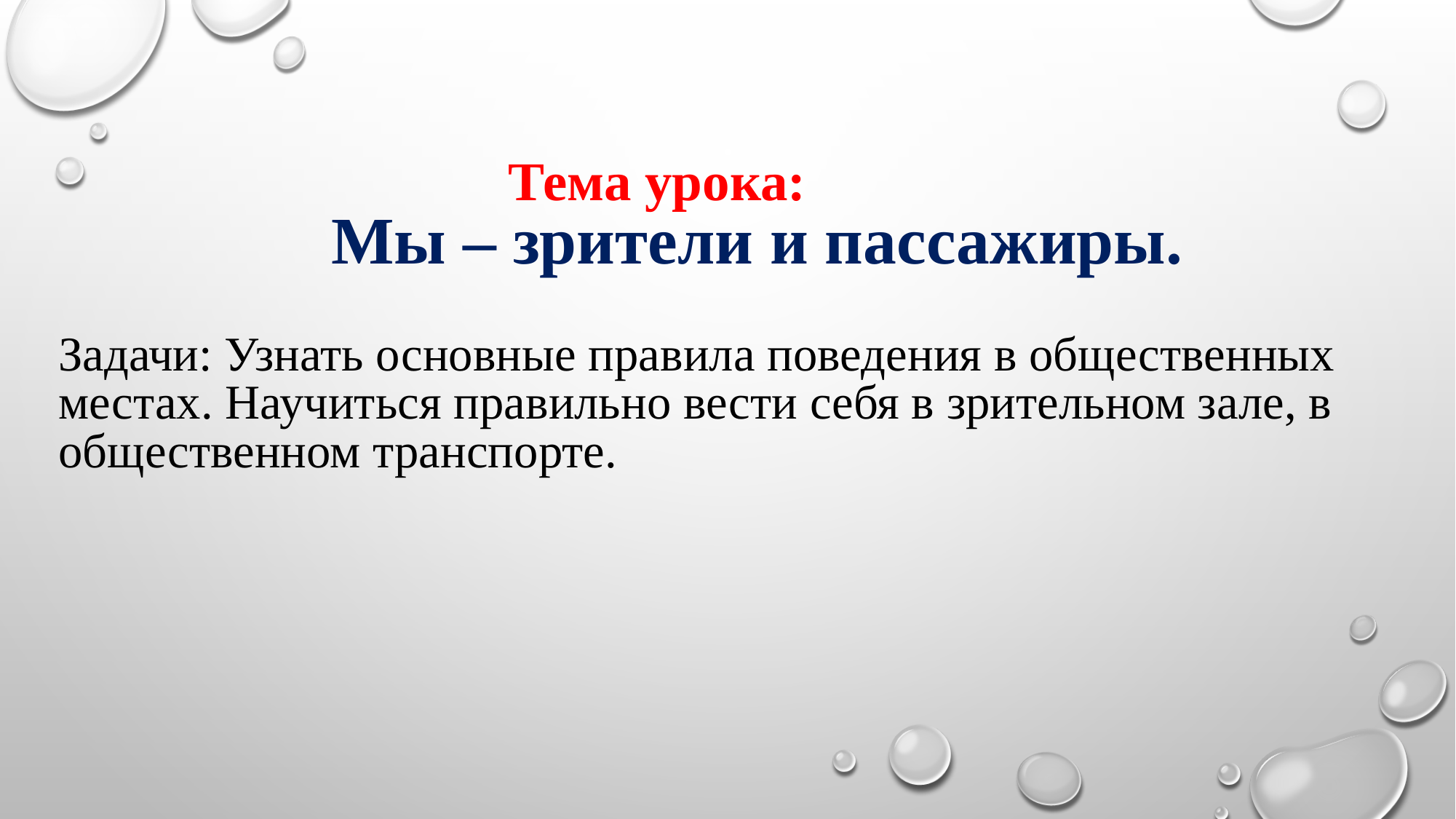

# Тема урока: Мы – зрители и пассажиры. Задачи: Узнать основные правила поведения в общественных местах. Научиться правильно вести себя в зрительном зале, в общественном транспорте.